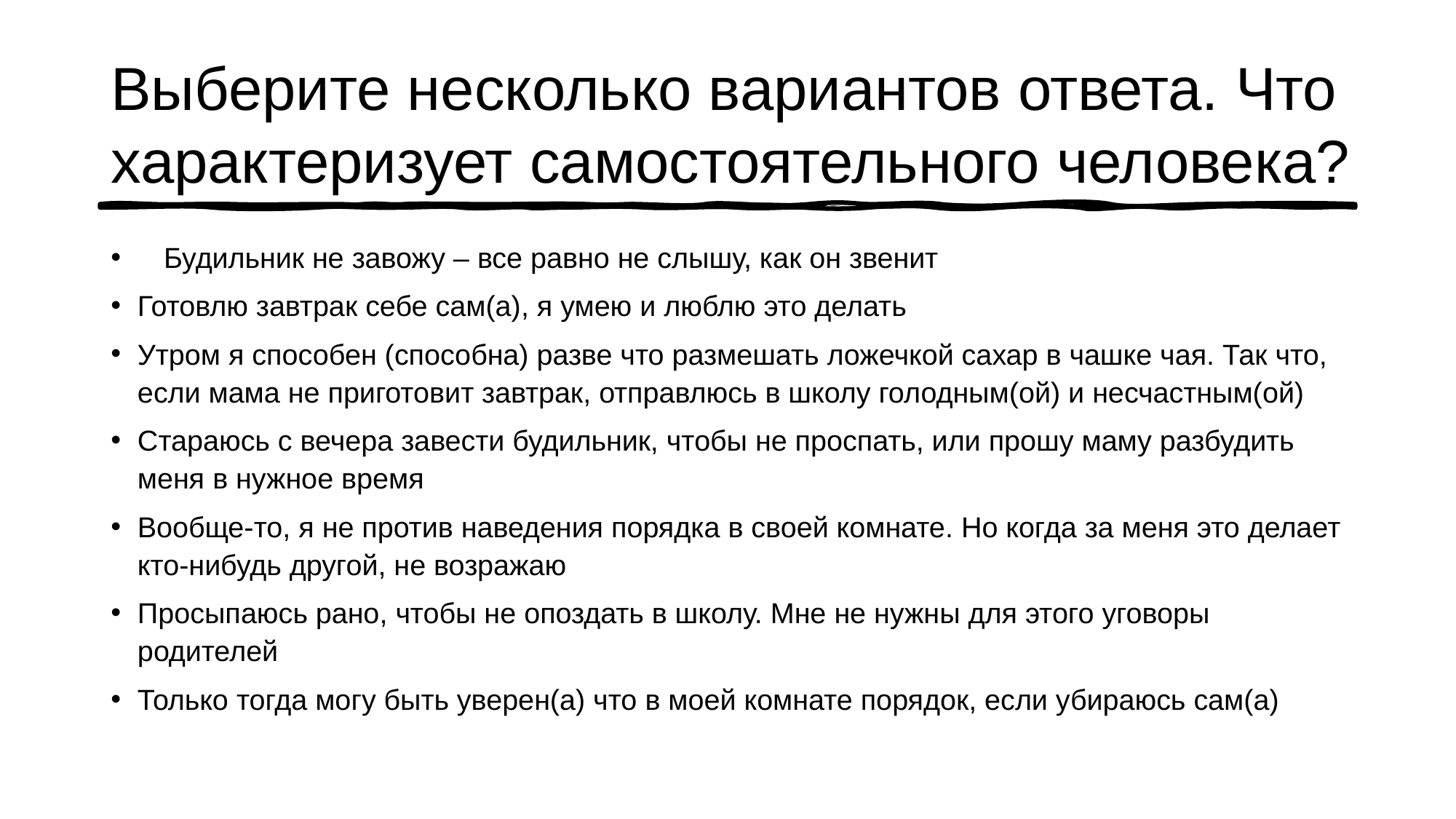

# Выберите несколько вариантов ответа. Что характеризует самостоятельного человека?
Будильник не завожу – все равно не слышу, как он звенит
Готовлю завтрак себе сам(а), я умею и люблю это делать
Утром я способен (способна) разве что размешать ложечкой сахар в чашке чая. Так что, если мама не приготовит завтрак, отправлюсь в школу голодным(ой) и несчастным(ой)
Стараюсь с вечера завести будильник, чтобы не проспать, или прошу маму разбудить меня в нужное время
Вообще-то, я не против наведения порядка в своей комнате. Но когда за меня это делает кто-нибудь другой, не возражаю
Просыпаюсь рано, чтобы не опоздать в школу. Мне не нужны для этого уговоры родителей
Только тогда могу быть уверен(а) что в моей комнате порядок, если убираюсь сам(а)